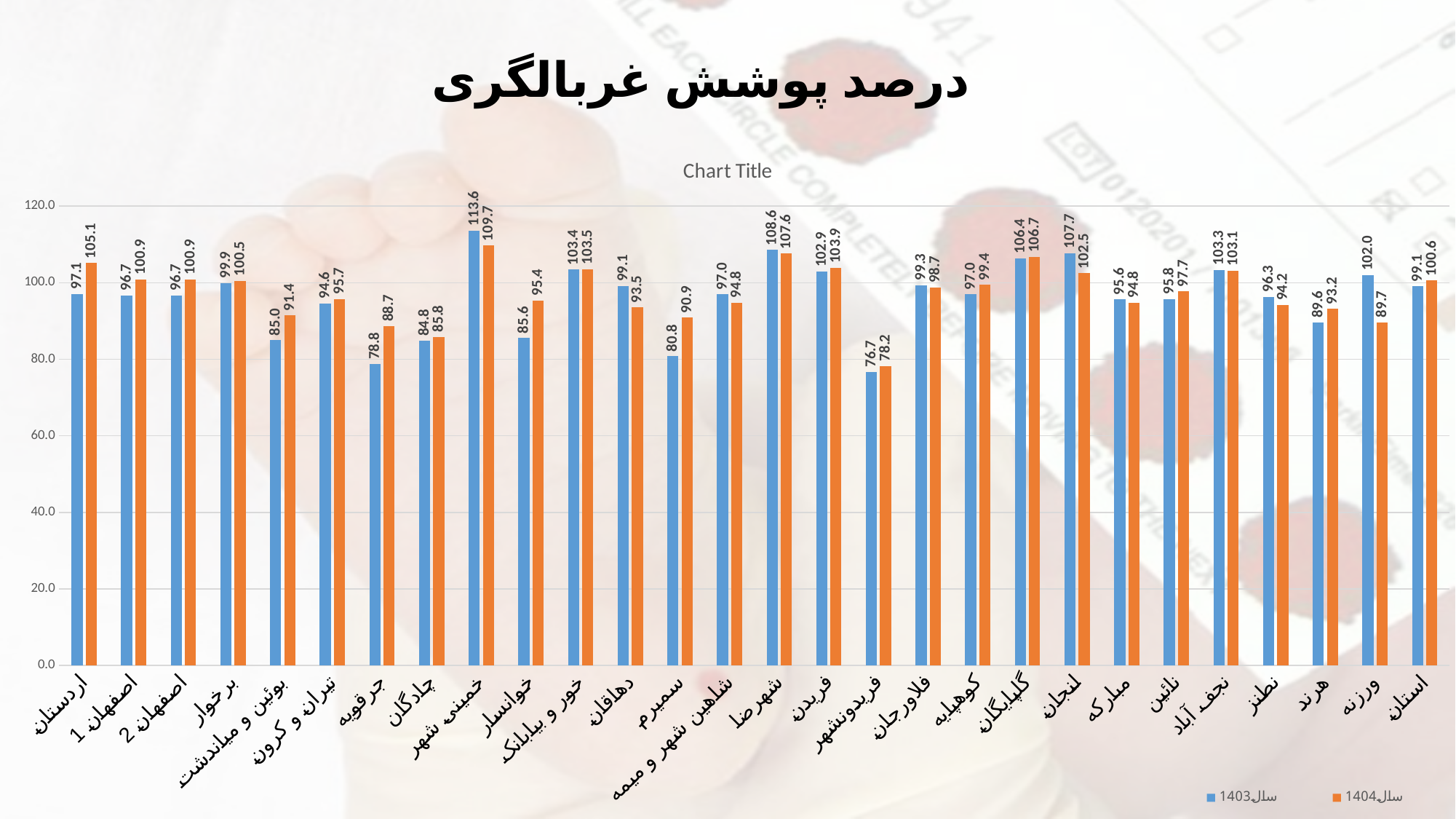

درصد پوشش غربالگری

### Chart:

| Category | سال1403 | سال1404 |
|---|---|---|
| اردستان | 97.0674486803519 | 105.13698630136987 |
| اصفهان 1 | 96.7 | 100.9 |
| اصفهان 2 | 96.7 | 100.9 |
| برخوار | 99.92514970059881 | 100.50377833753149 |
| بوئین و میاندشت | 85.02994011976048 | 91.44736842105263 |
| تیران و کرون | 94.5983379501385 | 95.72901325478645 |
| جرقویه | 78.76712328767124 | 88.67924528301887 |
| چادگان | 84.84848484848484 | 85.83333333333333 |
| خمینی شهر | 113.61361361361362 | 109.73603016798079 |
| خوانسار | 85.58558558558559 | 95.38461538461539 |
| خور و بیابانک | 103.38164251207729 | 103.5175879396985 |
| دهاقان | 99.12280701754386 | 93.51535836177474 |
| سمیرم | 80.76009501187649 | 90.8883826879271 |
| شاهین شهر و میمه | 96.95378151260505 | 94.78357380688124 |
| شهرضا | 108.55654761904762 | 107.55767700875099 |
| فریدن | 102.9038112522686 | 103.8548752834467 |
| فریدونشهر | 76.69491525423729 | 78.2258064516129 |
| فلاورجان | 99.3421052631579 | 98.7409200968523 |
| کوهپایه | 96.95121951219512 | 99.38650306748467 |
| گلپایگان | 106.41200545702591 | 106.73499267935578 |
| لنجان | 107.72708590217839 | 102.49140893470789 |
| مبارکه | 95.61053471667998 | 94.82312338222606 |
| نائین | 95.76271186440678 | 97.68115942028986 |
| نجف آباد | 103.33543108873506 | 103.14444808385194 |
| نطنز | 96.2877030162413 | 94.17989417989418 |
| هرند | 89.59731543624162 | 93.18181818181817 |
| ورزنه | 101.96078431372548 | 89.66666666666666 |
| استان | 99.0988909426987 | 100.60556506630553 |